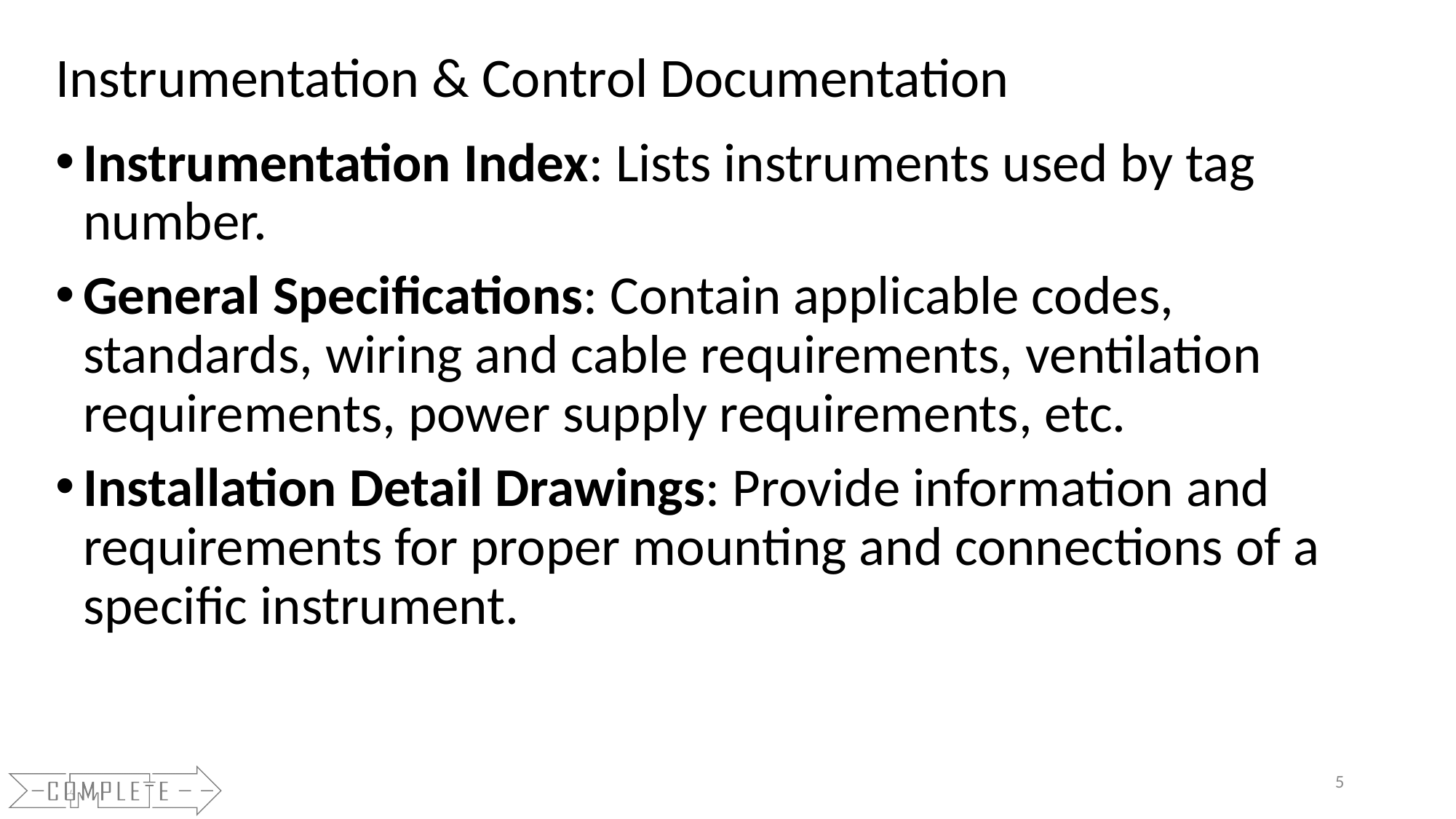

# Instrumentation & Control Documentation
Instrumentation Index: Lists instruments used by tag number.
General Specifications: Contain applicable codes, standards, wiring and cable requirements, ventilation requirements, power supply requirements, etc.
Installation Detail Drawings: Provide information and requirements for proper mounting and connections of a specific instrument.
5